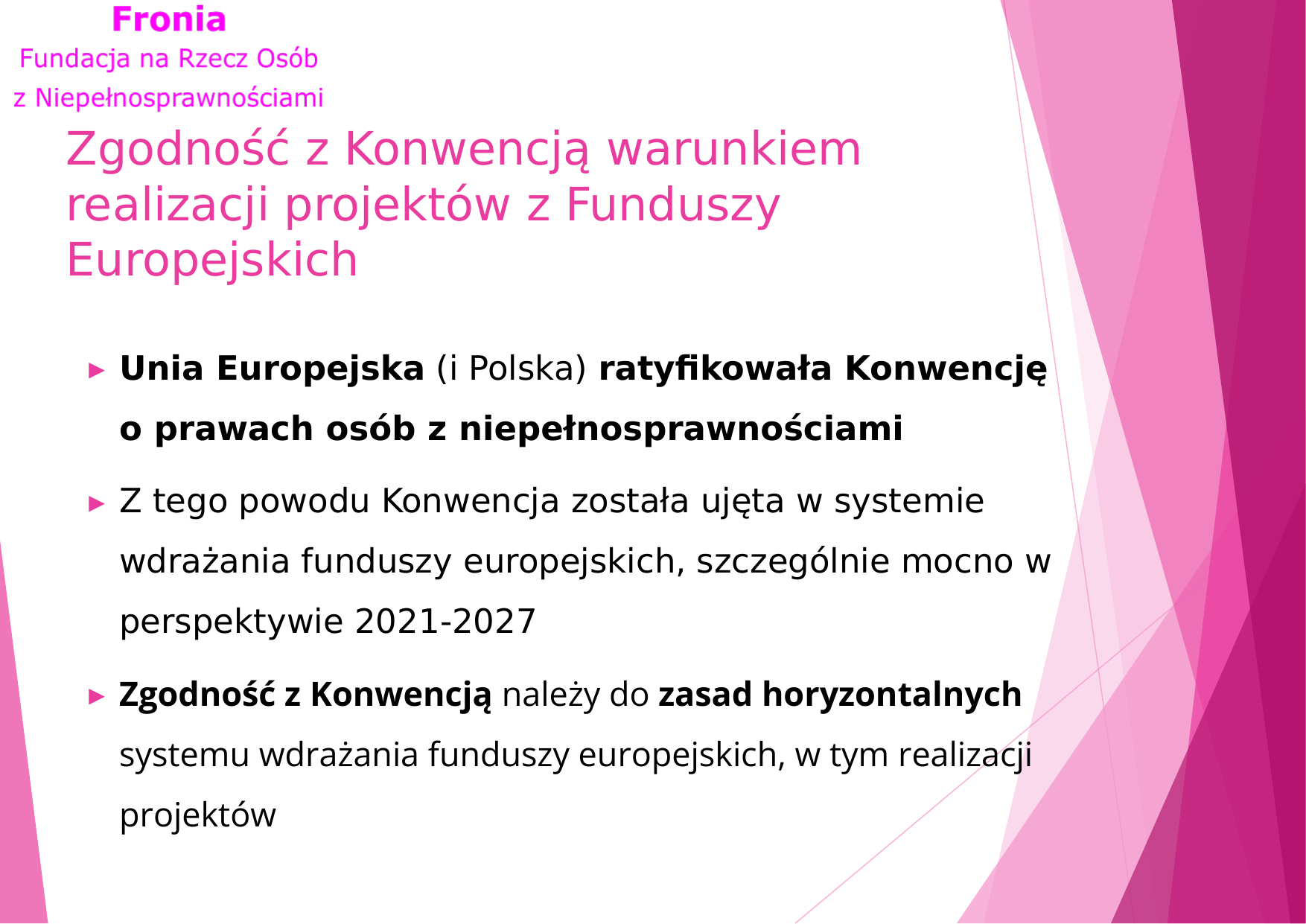

# Zgodność z Konwencją warunkiem realizacji projektów z Funduszy Europejskich
Unia Europejska (i Polska) ratyfikowała Konwencję o prawach osób z niepełnosprawnościami
Z tego powodu Konwencja została ujęta w systemie wdrażania funduszy europejskich, szczególnie mocno w perspektywie 2021-2027
Zgodność z Konwencją należy do zasad horyzontalnych systemu wdrażania funduszy europejskich, w tym realizacji projektów